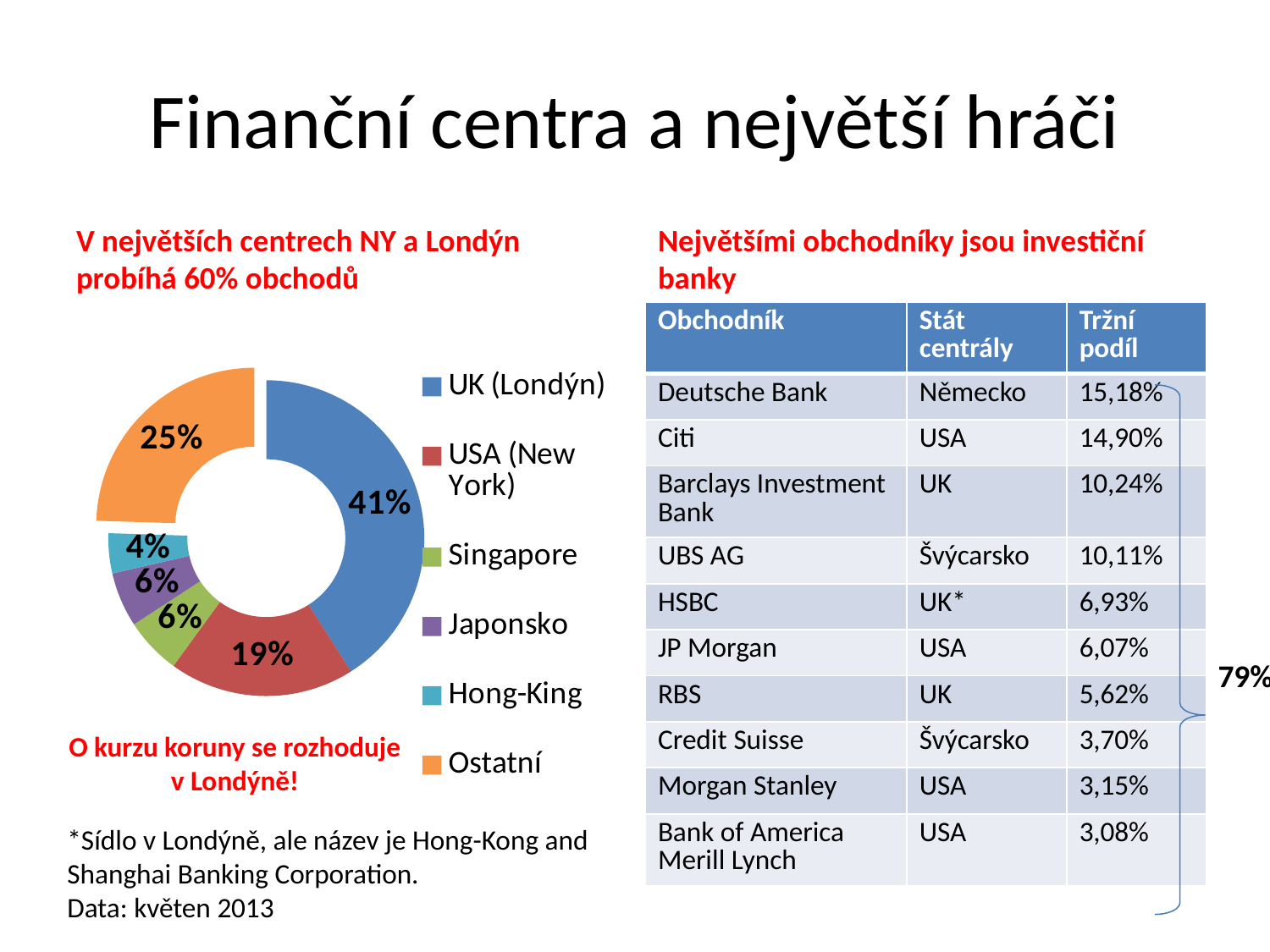

# Finanční centra a největší hráči
V největších centrech NY a Londýn probíhá 60% obchodů
Největšími obchodníky jsou investiční banky

### Chart

| Category |  |
|---|---|
| UK (Londýn) | 0.41 |
| USA (New York) | 0.19 |
| Singapore | 0.058 |
| Japonsko | 0.056 |
| Hong-King | 0.041 |
| Ostatní | 0.24499999999999988 |
| Obchodník | Stát centrály | Tržní podíl |
| --- | --- | --- |
| Deutsche Bank | Německo | 15,18% |
| Citi | USA | 14,90% |
| Barclays Investment Bank | UK | 10,24% |
| UBS AG | Švýcarsko | 10,11% |
| HSBC | UK\* | 6,93% |
| JP Morgan | USA | 6,07% |
| RBS | UK | 5,62% |
| Credit Suisse | Švýcarsko | 3,70% |
| Morgan Stanley | USA | 3,15% |
| Bank of America Merill Lynch | USA | 3,08% |

79%
O kurzu koruny se rozhoduje v Londýně!
*Sídlo v Londýně, ale název je Hong-Kong and Shanghai Banking Corporation.
Data: květen 2013